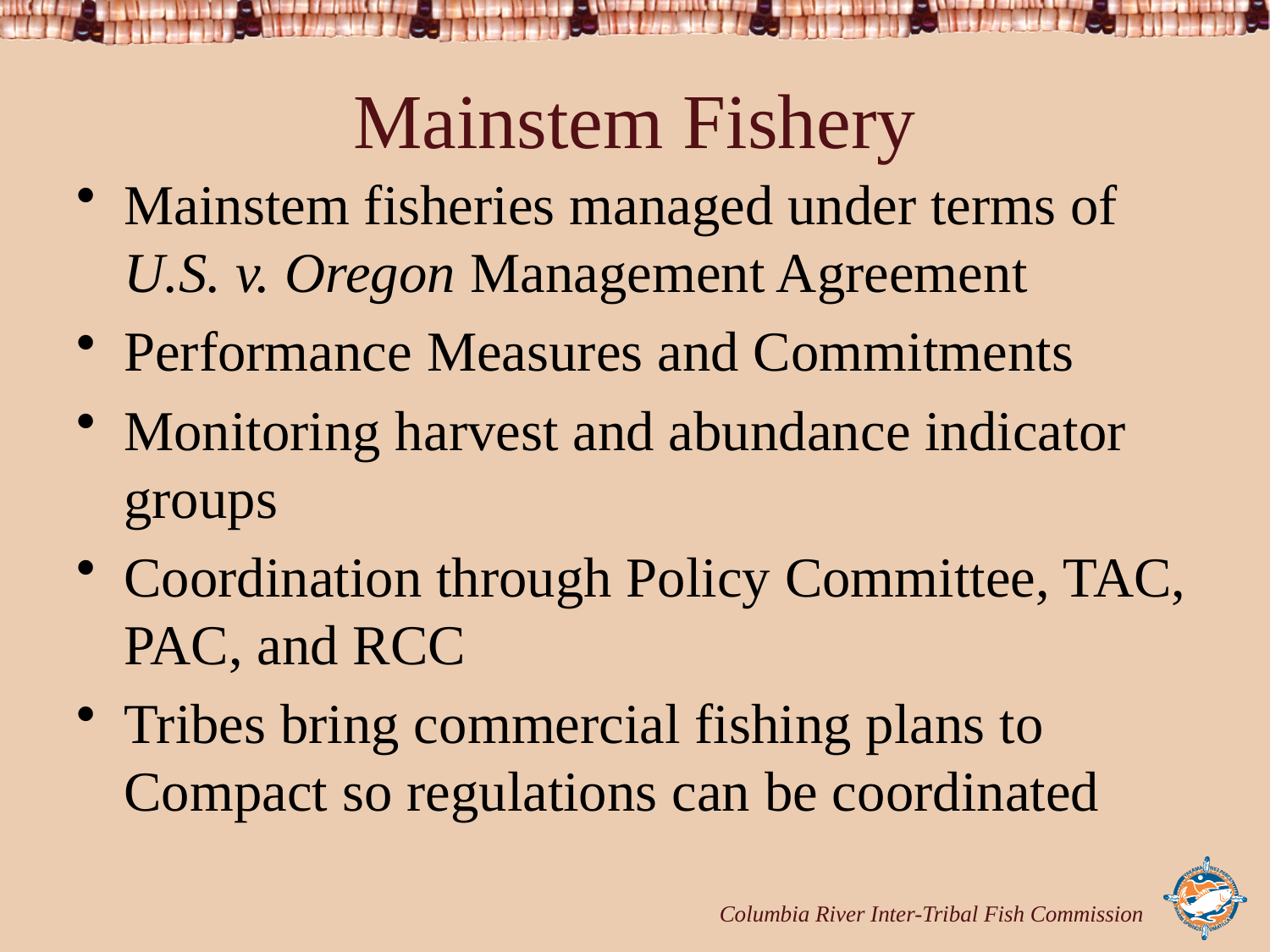

# Mainstem Fishery
Mainstem fisheries managed under terms of U.S. v. Oregon Management Agreement
Performance Measures and Commitments
Monitoring harvest and abundance indicator groups
Coordination through Policy Committee, TAC, PAC, and RCC
Tribes bring commercial fishing plans to Compact so regulations can be coordinated